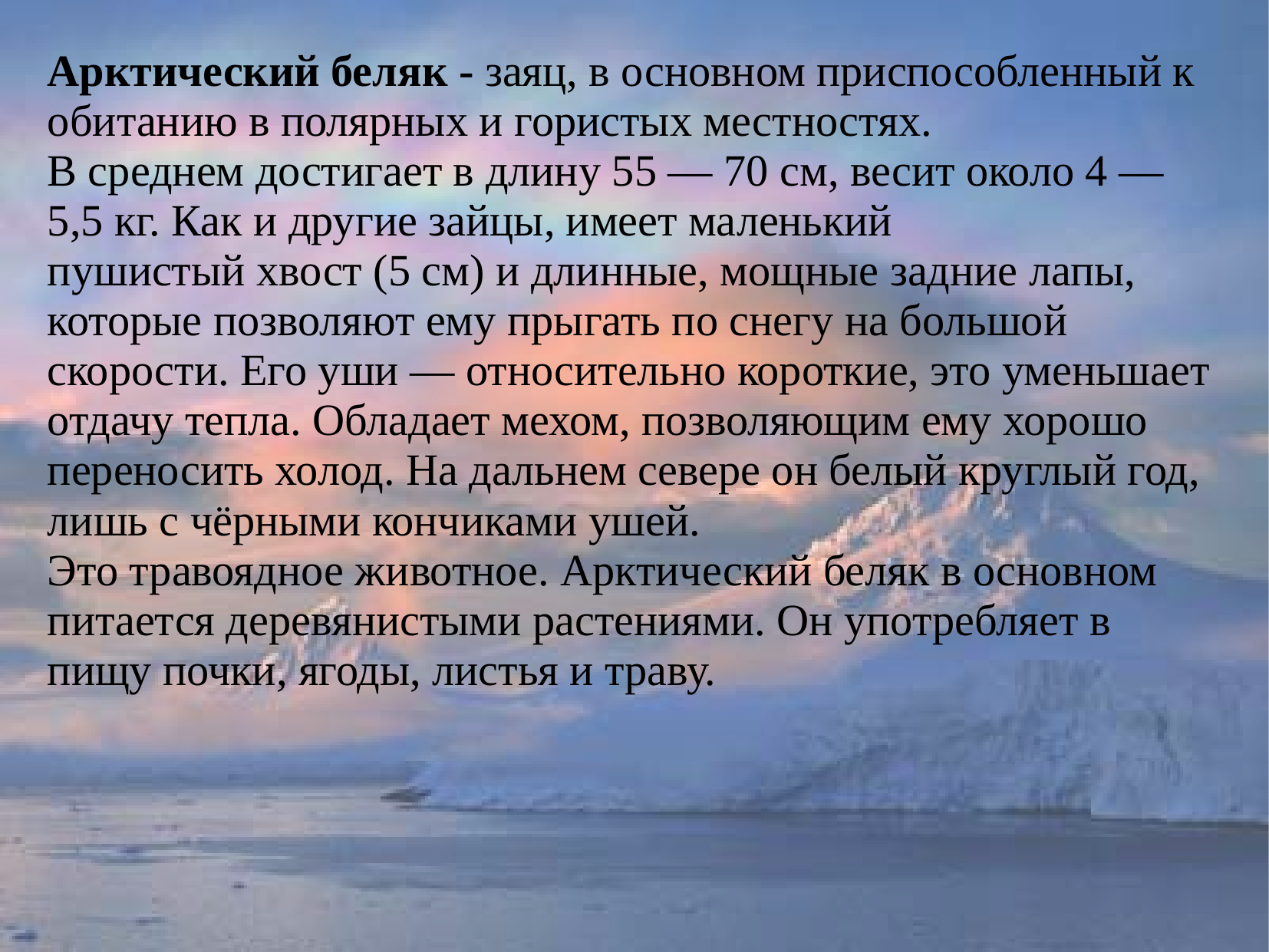

Арктический беляк - заяц, в основном приспособленный к обитанию в полярных и гористых местностях.
В среднем достигает в длину 55 — 70 см, весит около 4 — 5,5 кг. Как и другие зайцы, имеет маленький пушистый хвост (5 см) и длинные, мощные задние лапы, которые позволяют ему прыгать по снегу на большой скорости. Его уши — относительно короткие, это уменьшает отдачу тепла. Обладает мехом, позволяющим ему хорошо переносить холод. На дальнем севере он белый круглый год, лишь с чёрными кончиками ушей.
Это травоядное животное. Арктический беляк в основном питается деревянистыми растениями. Он употребляет в пищу почки, ягоды, листья и траву.